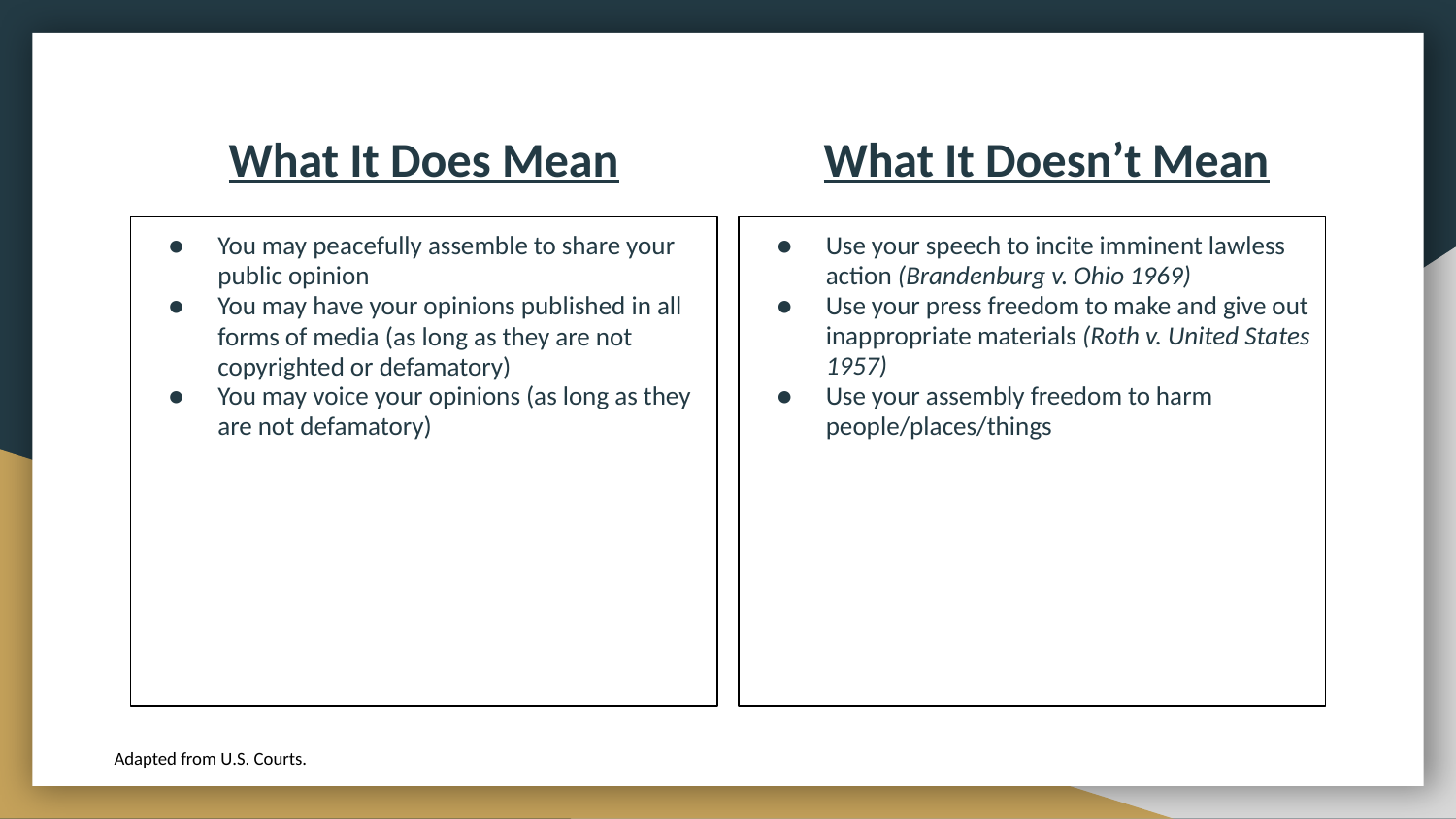

What It Does Mean
What It Doesn’t Mean
Use your speech to incite imminent lawless action (Brandenburg v. Ohio 1969)
Use your press freedom to make and give out inappropriate materials (Roth v. United States 1957)
Use your assembly freedom to harm people/places/things
You may peacefully assemble to share your public opinion
You may have your opinions published in all forms of media (as long as they are not copyrighted or defamatory)
You may voice your opinions (as long as they are not defamatory)
Adapted from U.S. Courts.